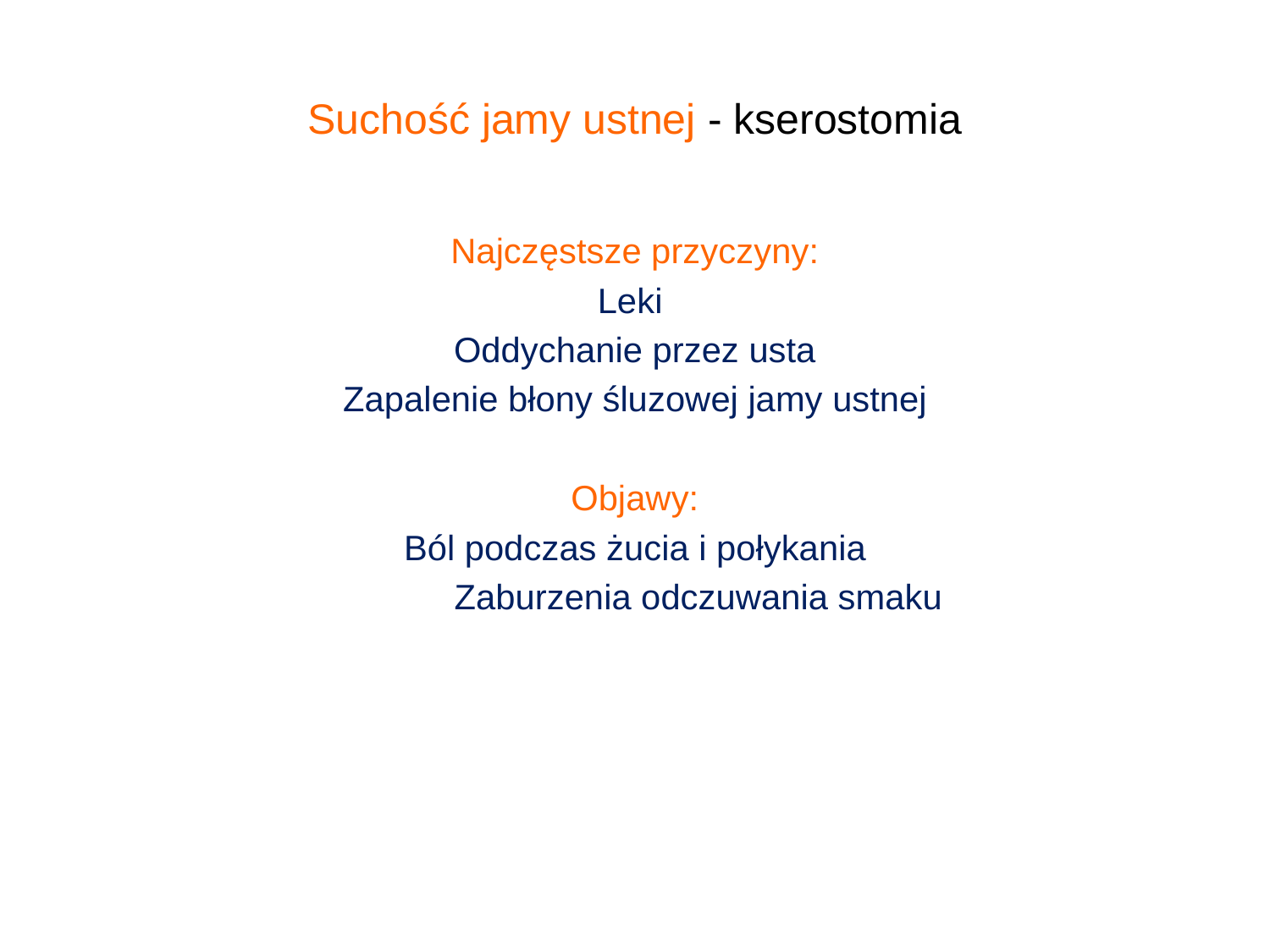

# Suchość jamy ustnej - kserostomia
Najczęstsze przyczyny:
Leki
Oddychanie przez usta
Zapalenie błony śluzowej jamy ustnej

Objawy:
Ból podczas żucia i połykania
	Zaburzenia odczuwania smaku